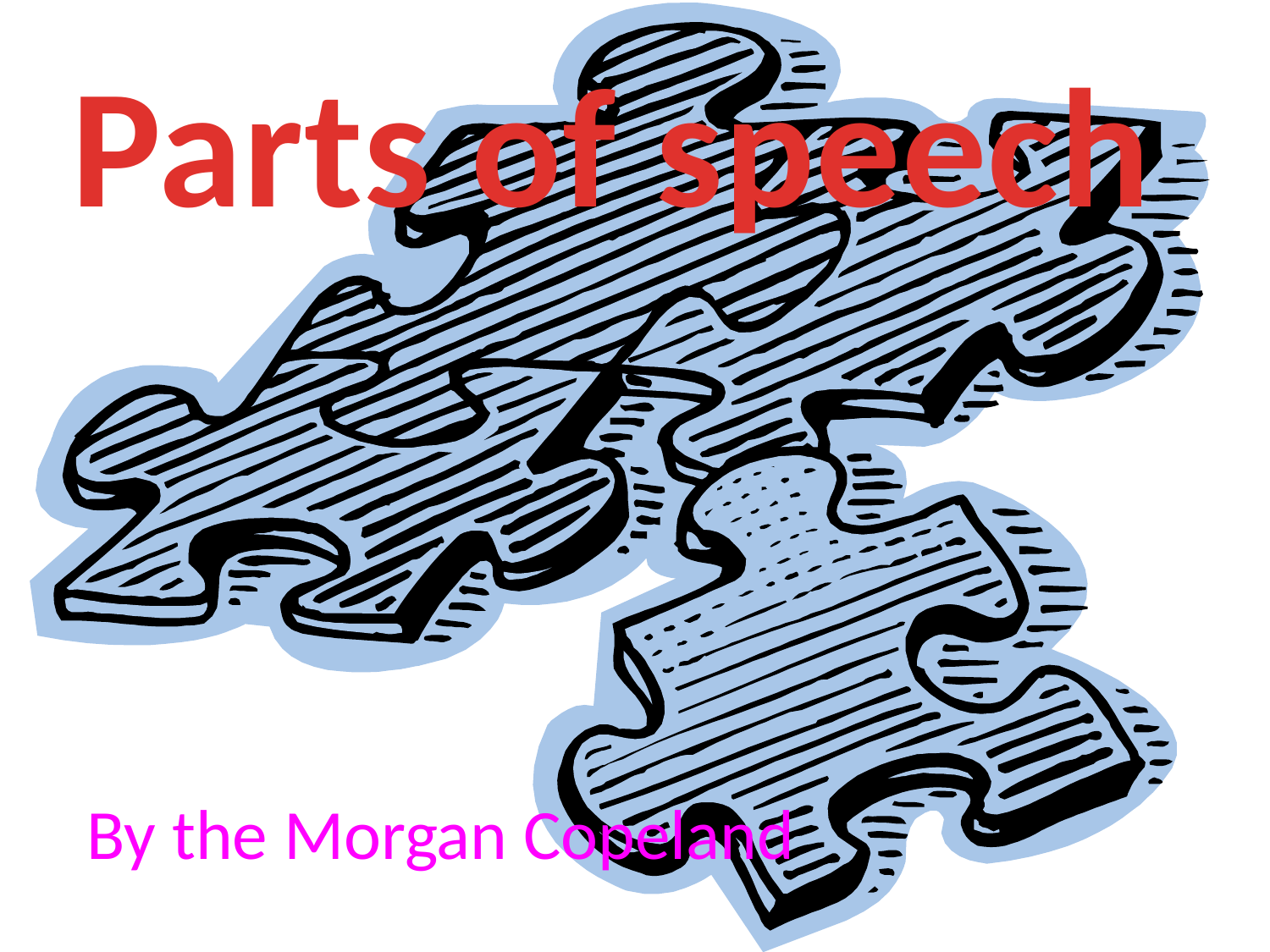

Parts of speech
By the Morgan Copeland